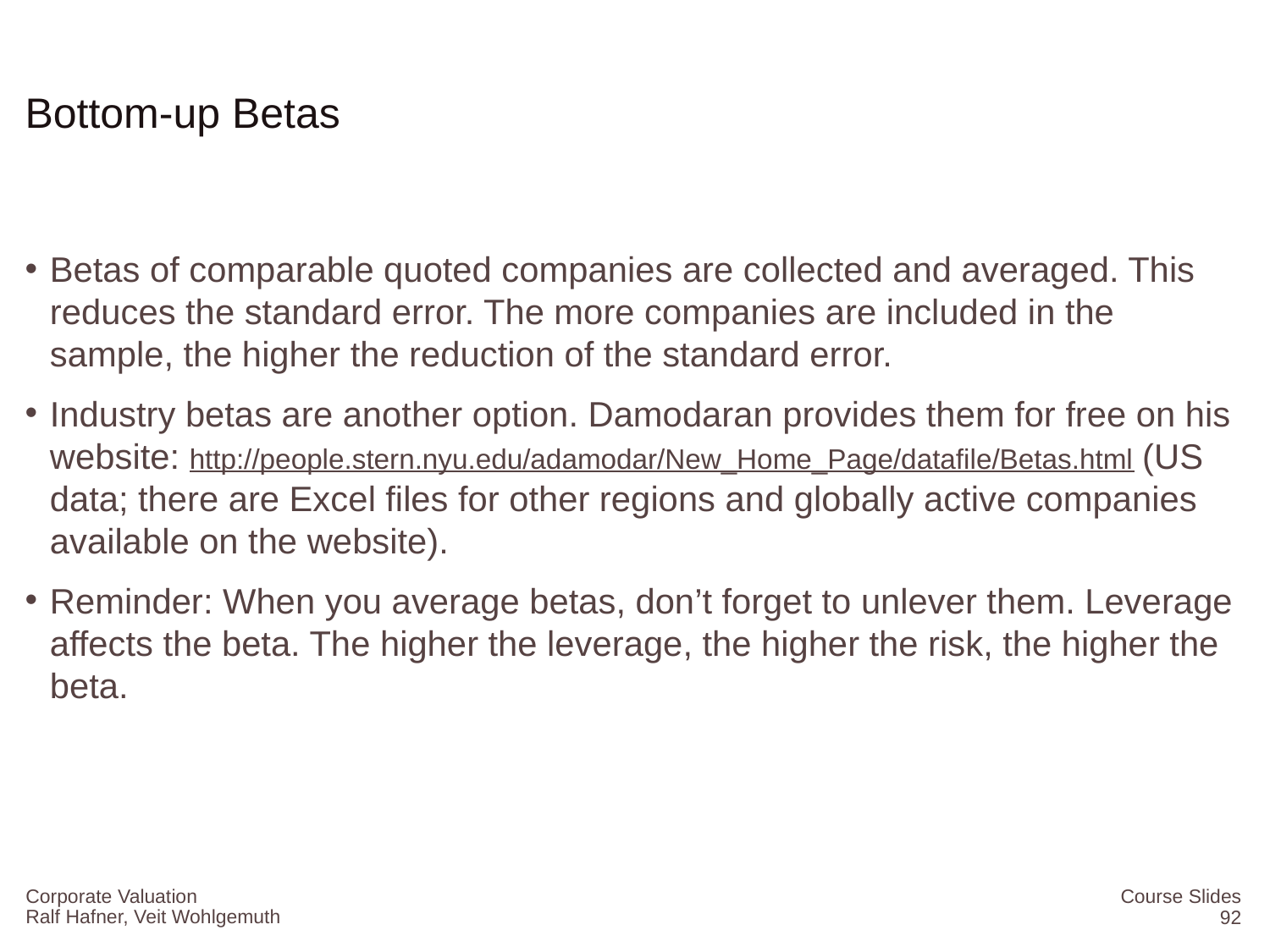

# Bottom-up Betas
Betas of comparable quoted companies are collected and averaged. This reduces the standard error. The more companies are included in the sample, the higher the reduction of the standard error.
Industry betas are another option. Damodaran provides them for free on his website: http://people.stern.nyu.edu/adamodar/New_Home_Page/datafile/Betas.html (US data; there are Excel files for other regions and globally active companies available on the website).
Reminder: When you average betas, don’t forget to unlever them. Leverage affects the beta. The higher the leverage, the higher the risk, the higher the beta.

Corporate Valuation
Course Slides
92